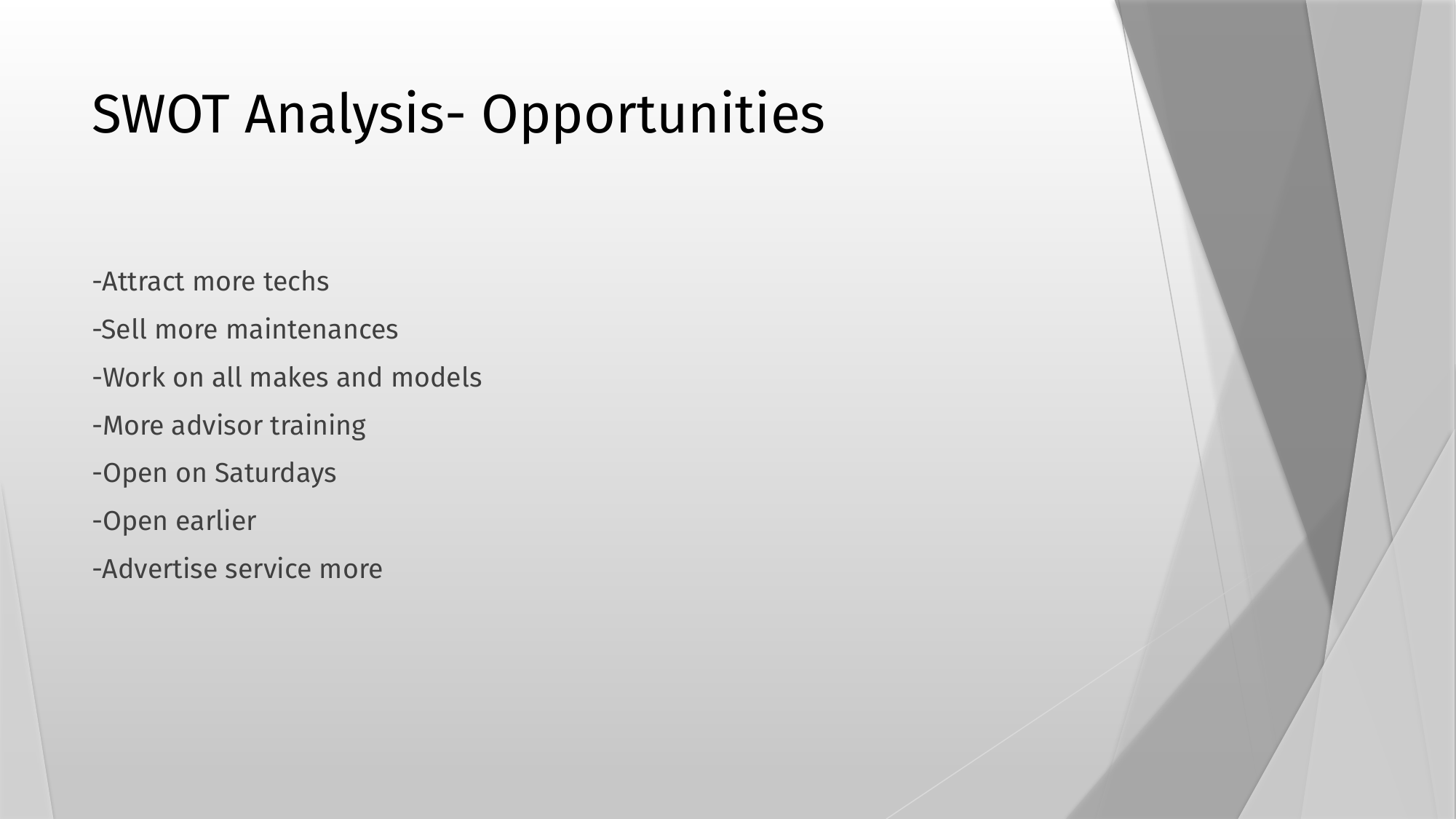

# SWOT Analysis- Opportunities
-Attract more techs
-Sell more maintenances
-Work on all makes and models
-More advisor training
-Open on Saturdays
-Open earlier
-Advertise service more